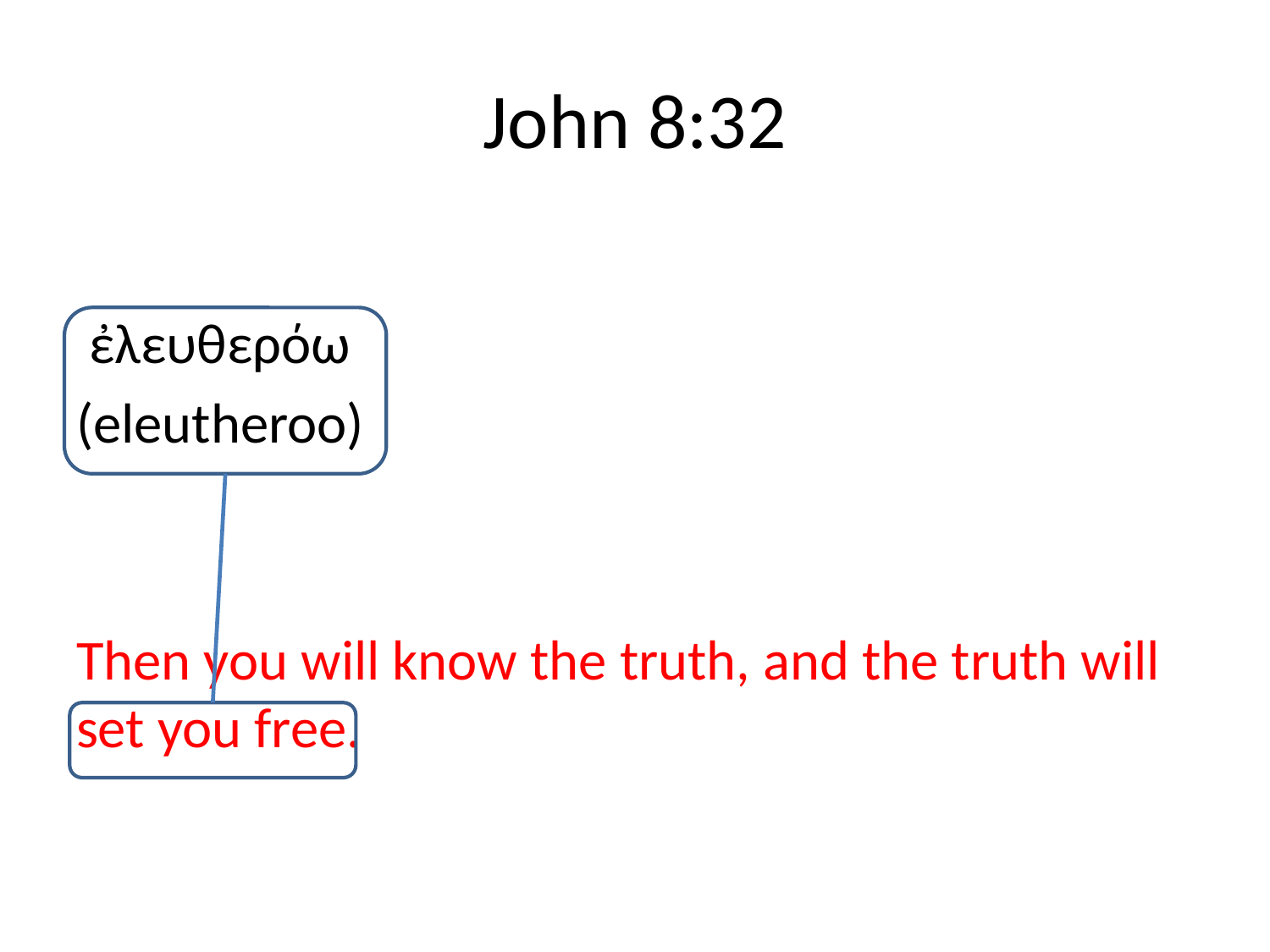

# John 8:32

 ἐλευθερόω
(eleutheroo)

Then you will know the truth, and the truth will set you free.